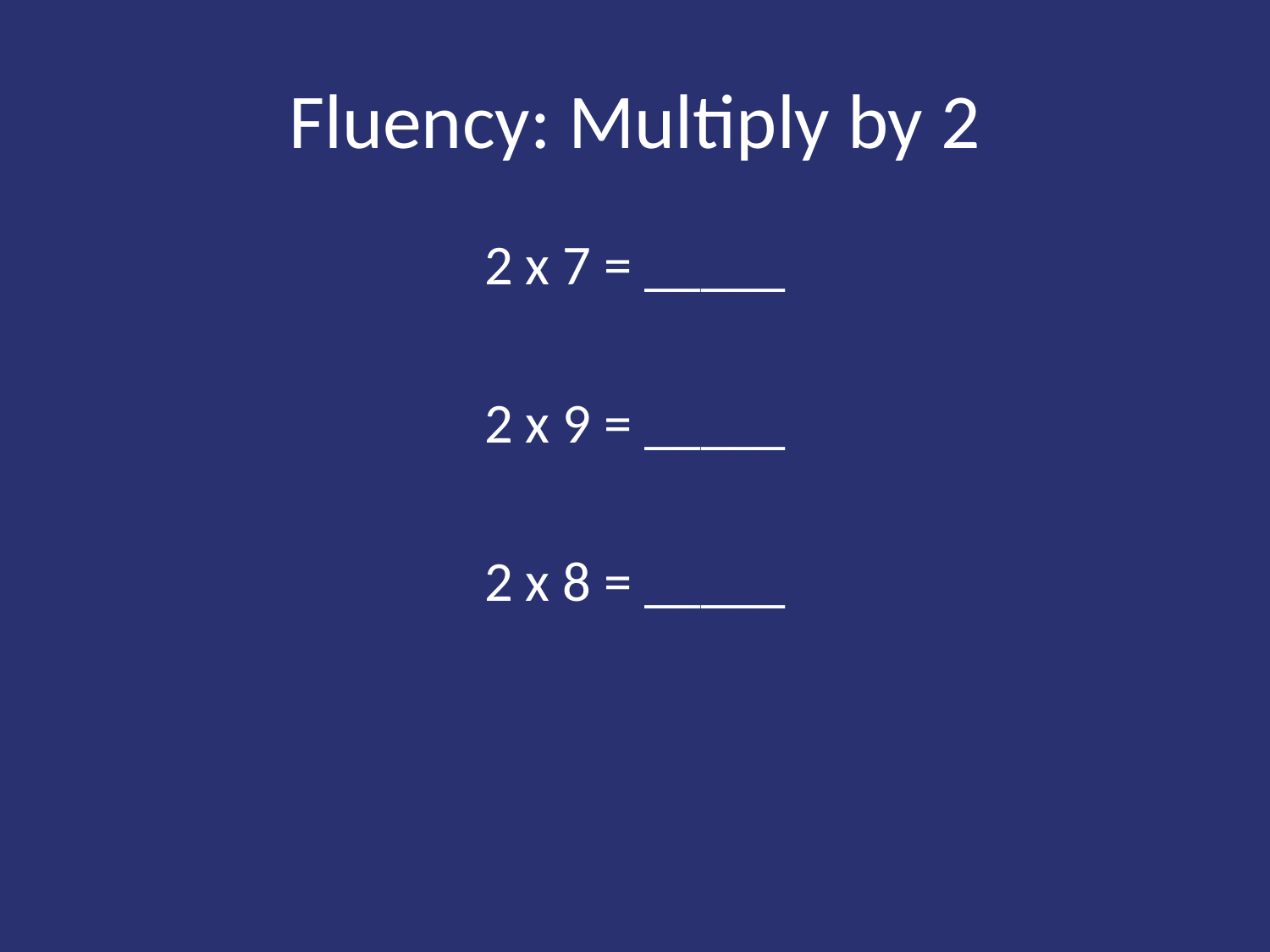

# Fluency: Multiply by 2
2 x 7 = _____

2 x 9 = _____

2 x 8 = _____